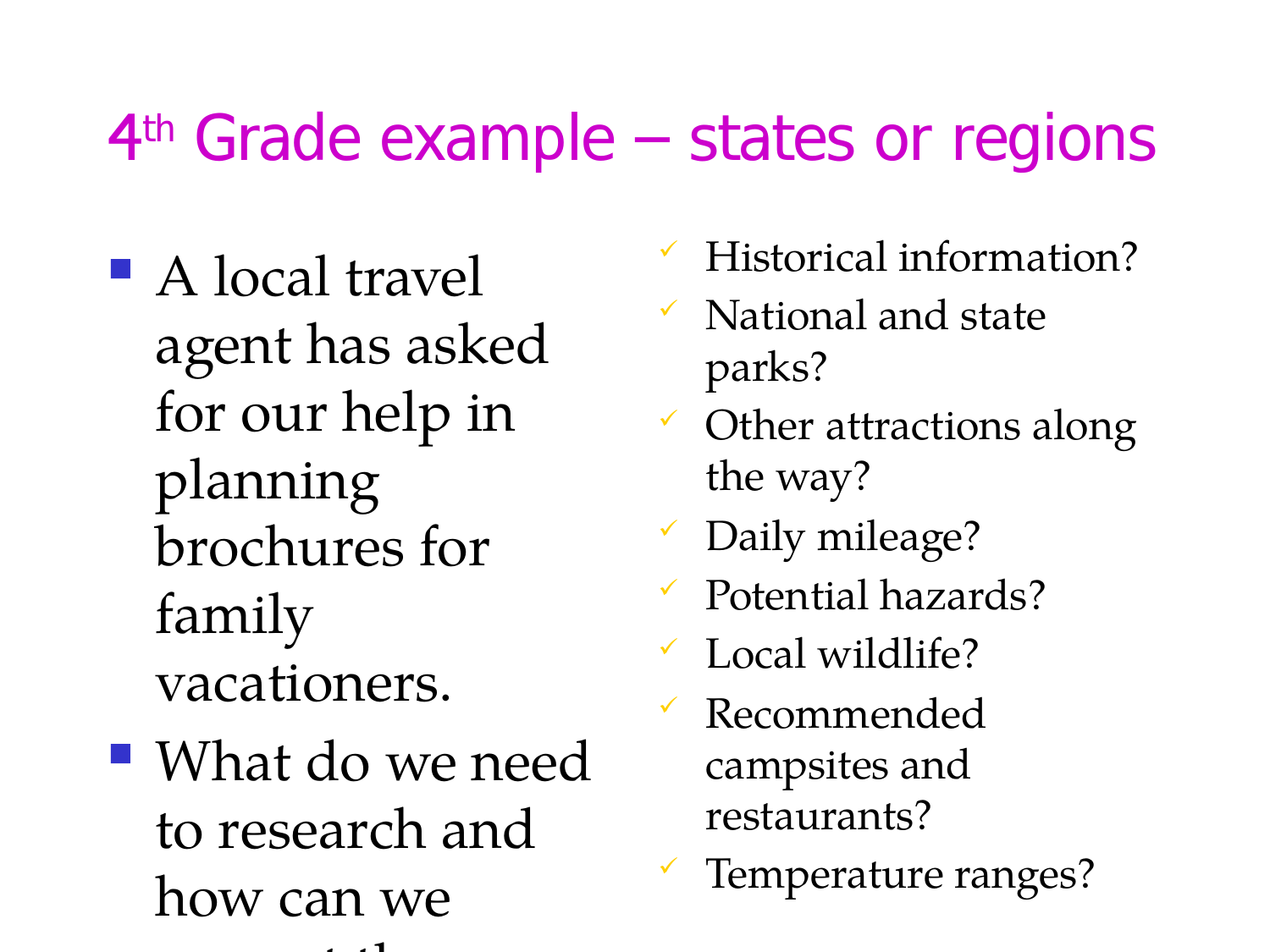

# 4th Grade example – states or regions
Historical information?
National and state parks?
Other attractions along the way?
Daily mileage?
Potential hazards?
Local wildlife?
Recommended campsites and restaurants?
Temperature ranges?
A local travel agent has asked for our help in planning brochures for family vacationers.
What do we need to research and how can we present the information in a “kid friendly” way?

54